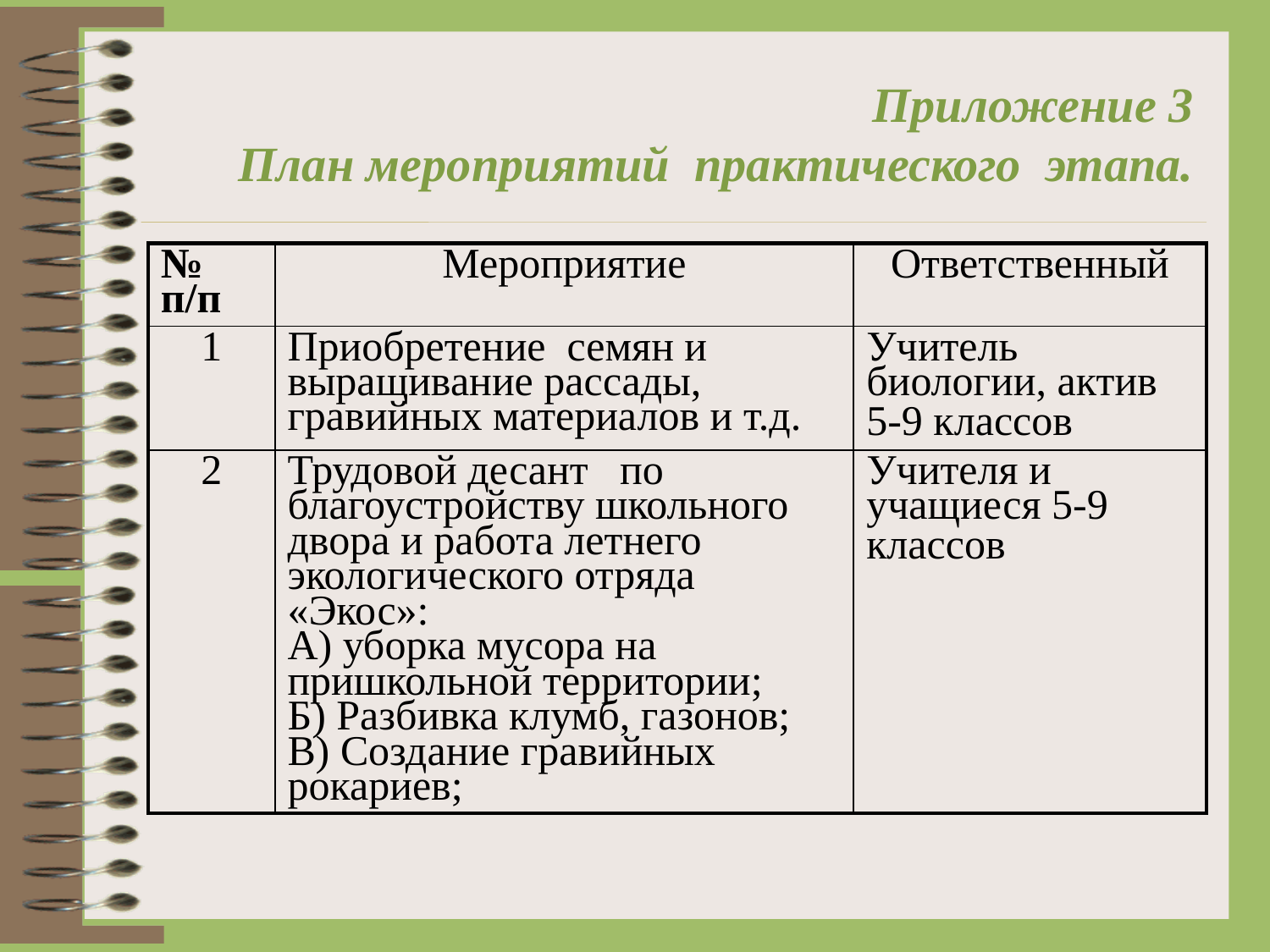

# Приложение 3 План мероприятий  практического  этапа.
| № п/п | Мероприятие | Ответственный |
| --- | --- | --- |
| 1 | Приобретение семян и выращивание рассады, гравийных материалов и т.д. | Учитель биологии, актив 5-9 классов |
| 2 | Трудовой десант по благоустройству школьного двора и работа летнего экологического отряда «Экос»: А) уборка мусора на пришкольной территории; Б) Разбивка клумб, газонов; В) Создание гравийных рокариев; | Учителя и учащиеся 5-9 классов |